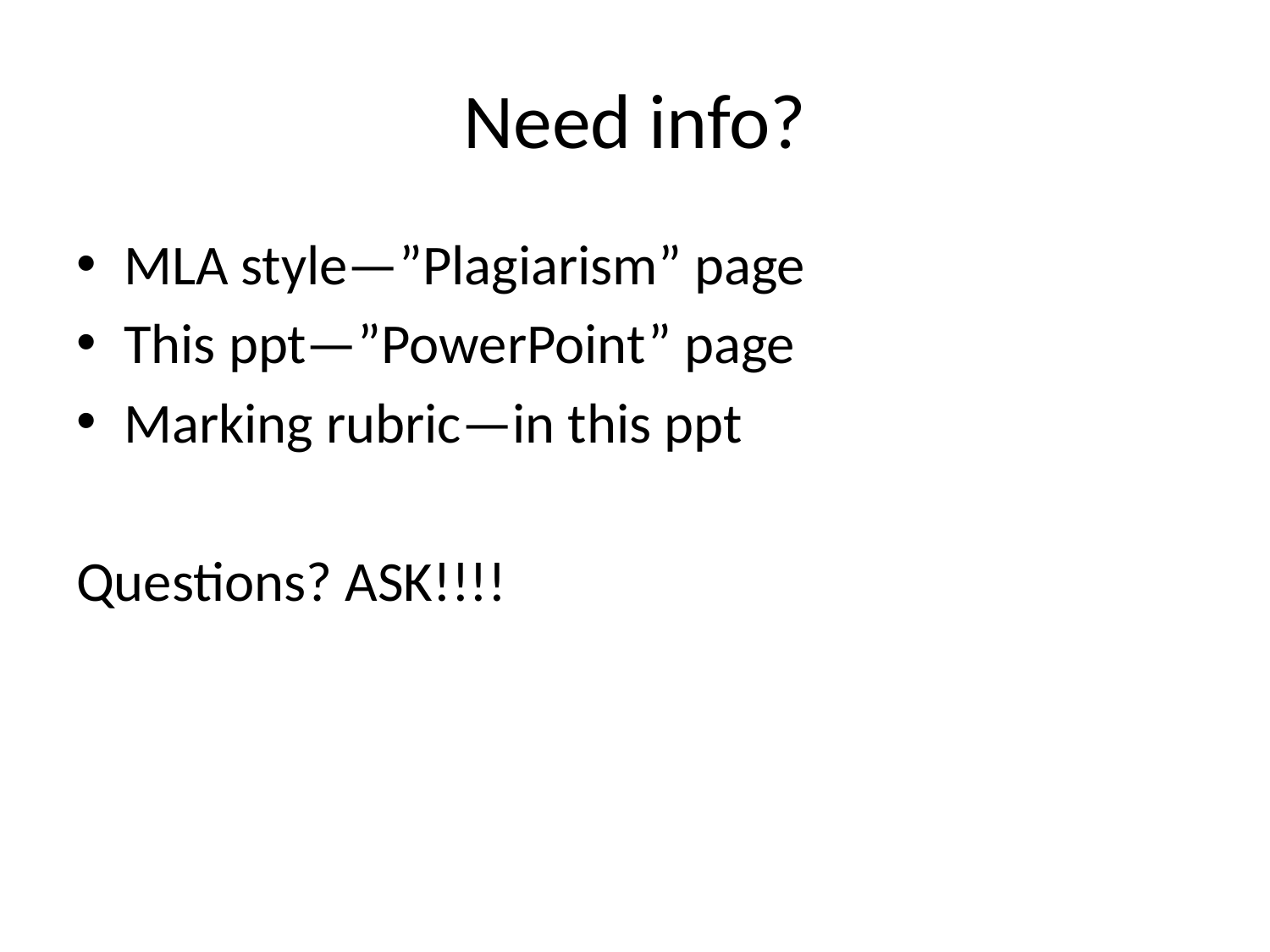

# Need info?
MLA style—”Plagiarism” page
This ppt—”PowerPoint” page
Marking rubric—in this ppt

Questions? ASK!!!!